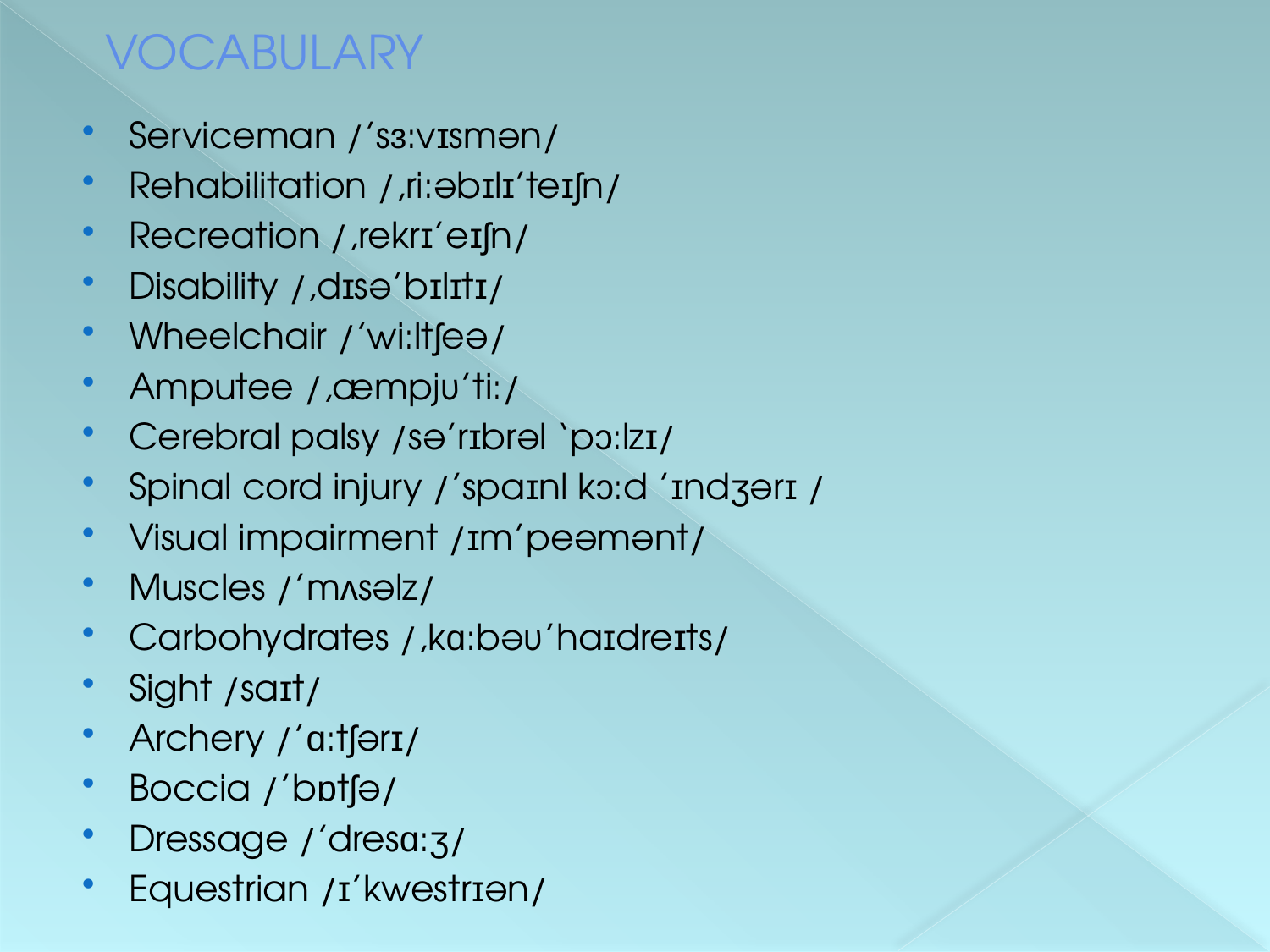

# VOCABULARY
Serviceman /’sɜ:vɪsmən/
Rehabilitation /,ri:əbɪlɪ’teɪʃn/
Recreation /,rekrɪ’eɪʃn/
Disability /,dɪsə’bɪlɪtɪ/
Wheelchair /’wi:ltʃeə/
Amputee /,æmpjυ’ti:/
Cerebral palsy /sə’rɪbrəl ‘pɔ:lzɪ/
Spinal cord injury /’spaɪnl kɔ:d ’ɪndʒǝrɪ /
Visual impairment /ɪm’peəmənt/
Muscles /’mʌsǝlz/
Carbohydrates /,kɑ:bəυ’haɪdreɪts/
Sight /saɪt/
Archery /’ɑ:tʃərɪ/
Boccia /’bɒtʃə/
Dressage /’dresɑ:ʒ/
Equestrian /ɪ’kwestrɪən/